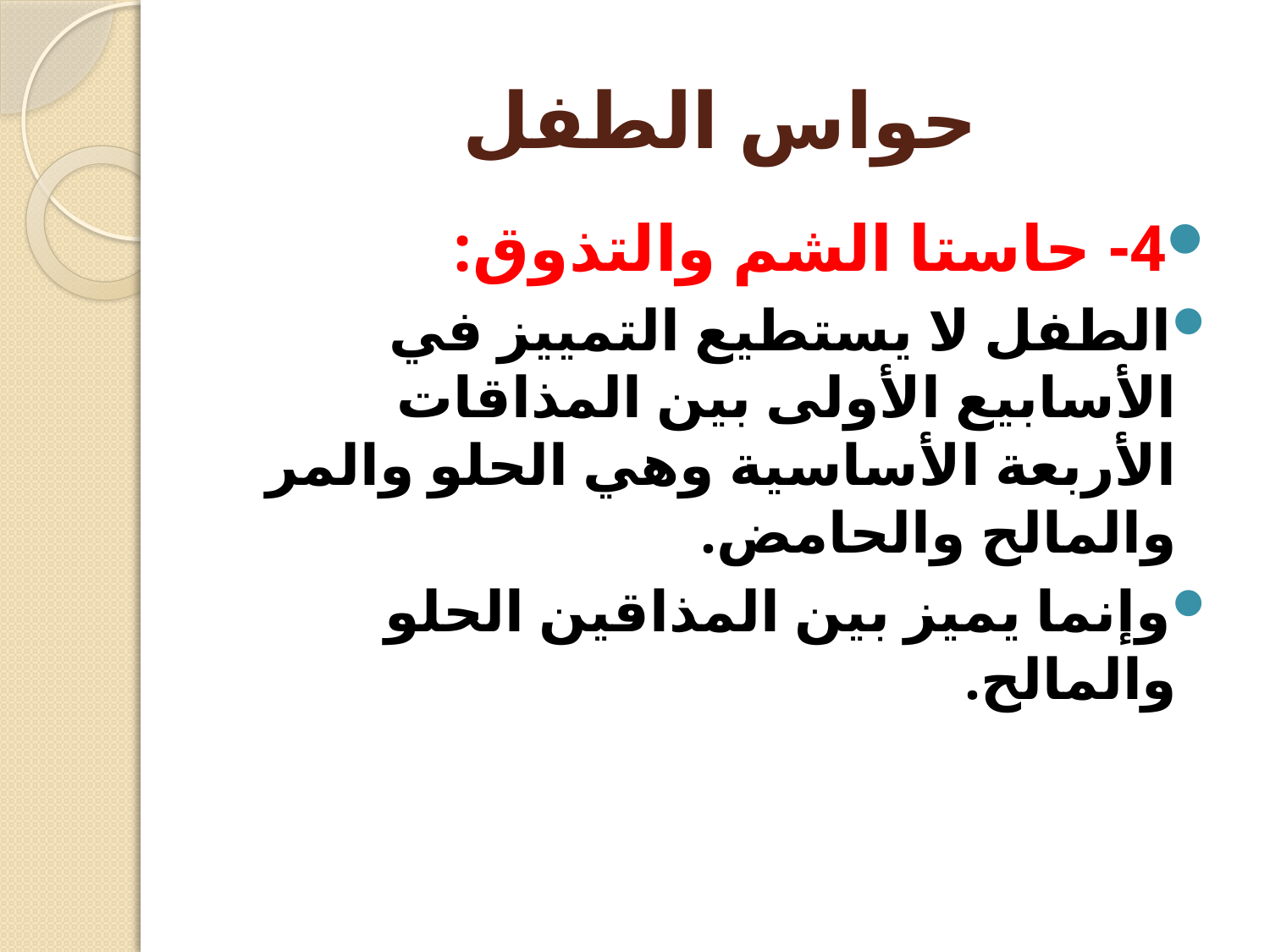

# حواس الطفل
4- حاستا الشم والتذوق:
الطفل لا يستطيع التمييز في الأسابيع الأولى بين المذاقات الأربعة الأساسية وهي الحلو والمر والمالح والحامض.
وإنما يميز بين المذاقين الحلو والمالح.